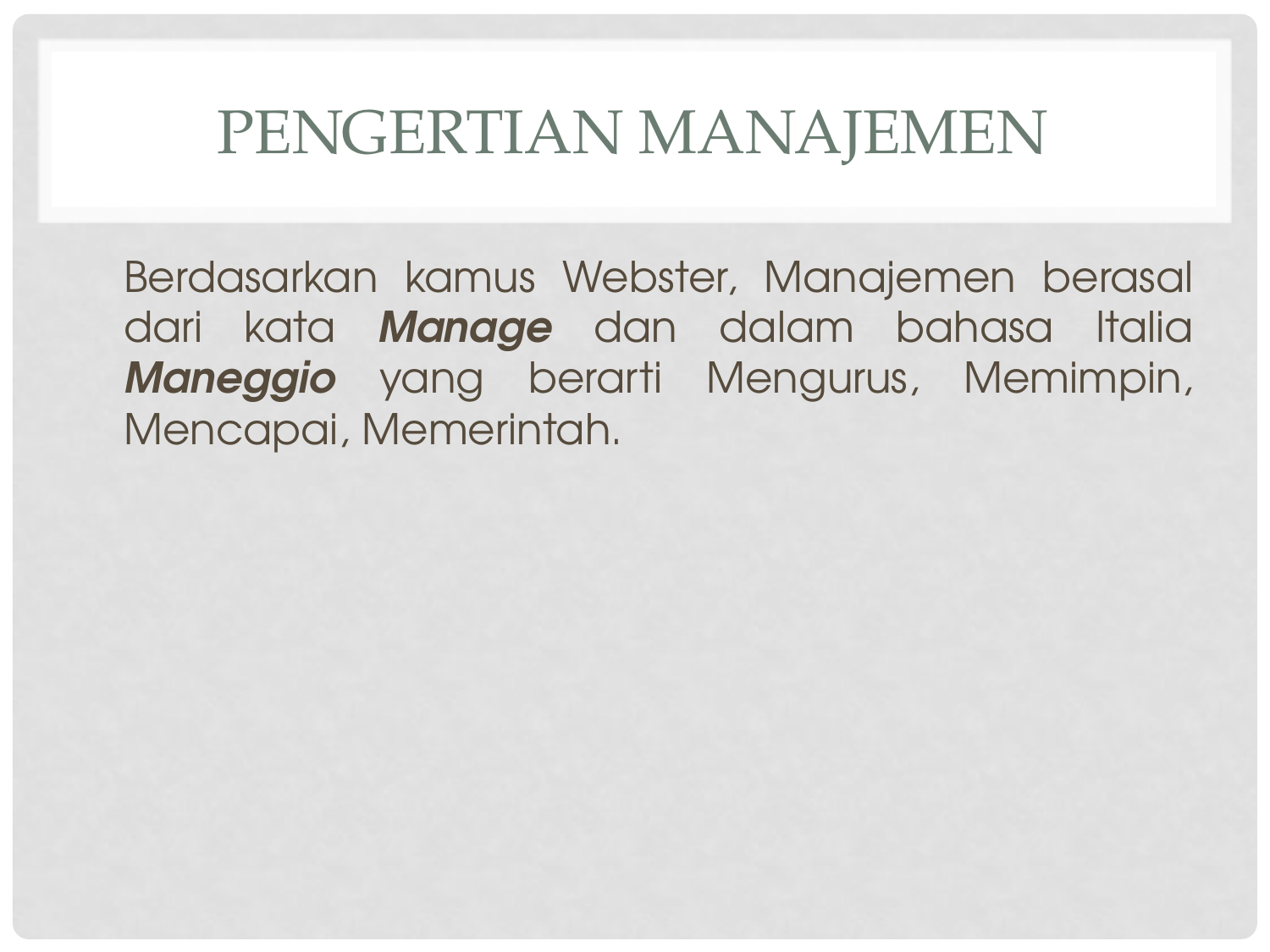

# Pengertian Manajemen
	Berdasarkan kamus Webster, Manajemen berasal dari kata Manage dan dalam bahasa Italia Maneggio yang berarti Mengurus, Memimpin, Mencapai, Memerintah.